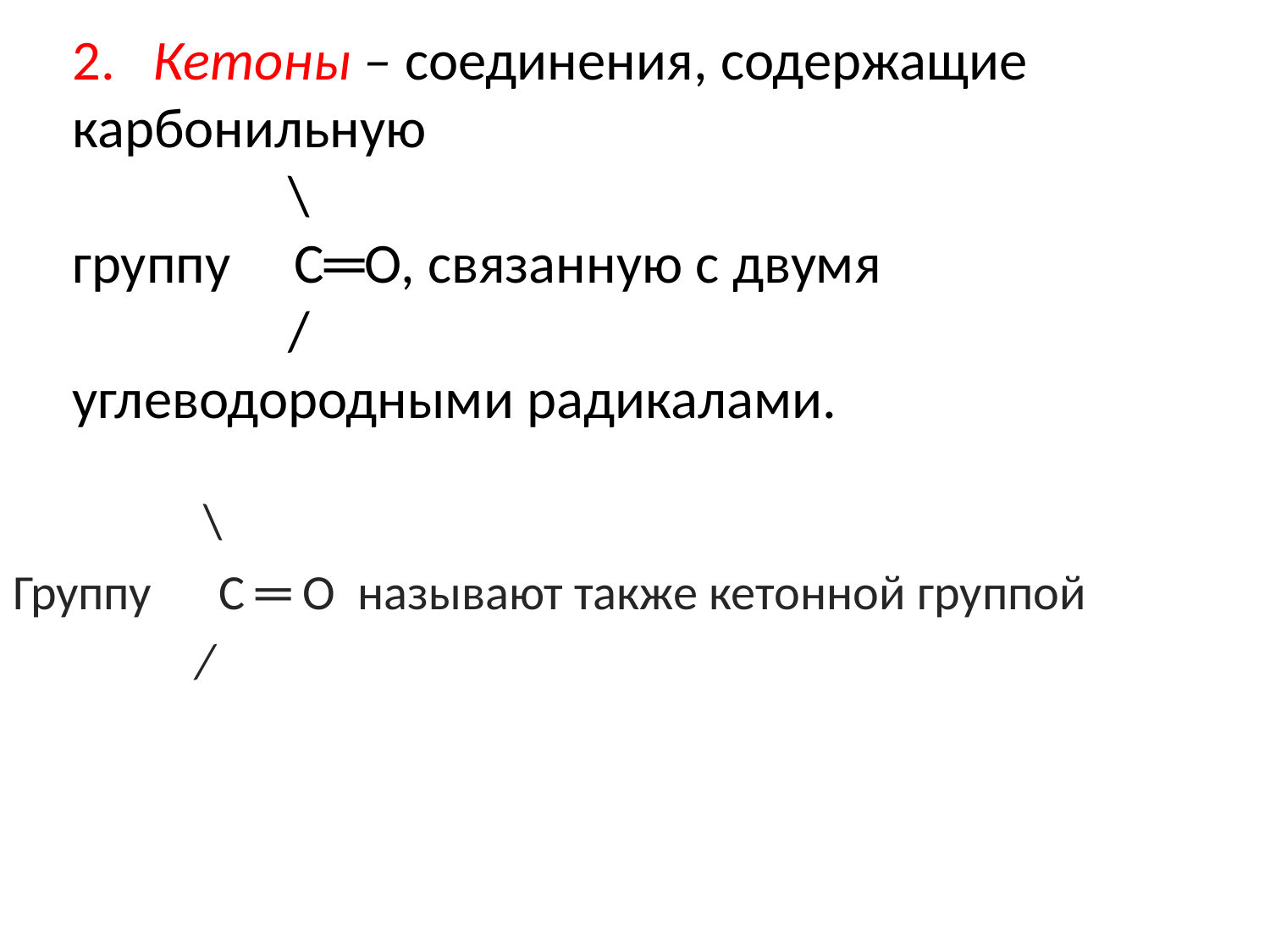

# 2.   Кетоны – соединения, содержащие карбонильную \ группу     С═О, связанную с двумя / углеводородными радикалами.
               \
Группу      С ═ О  называют также кетонной группой
	     /